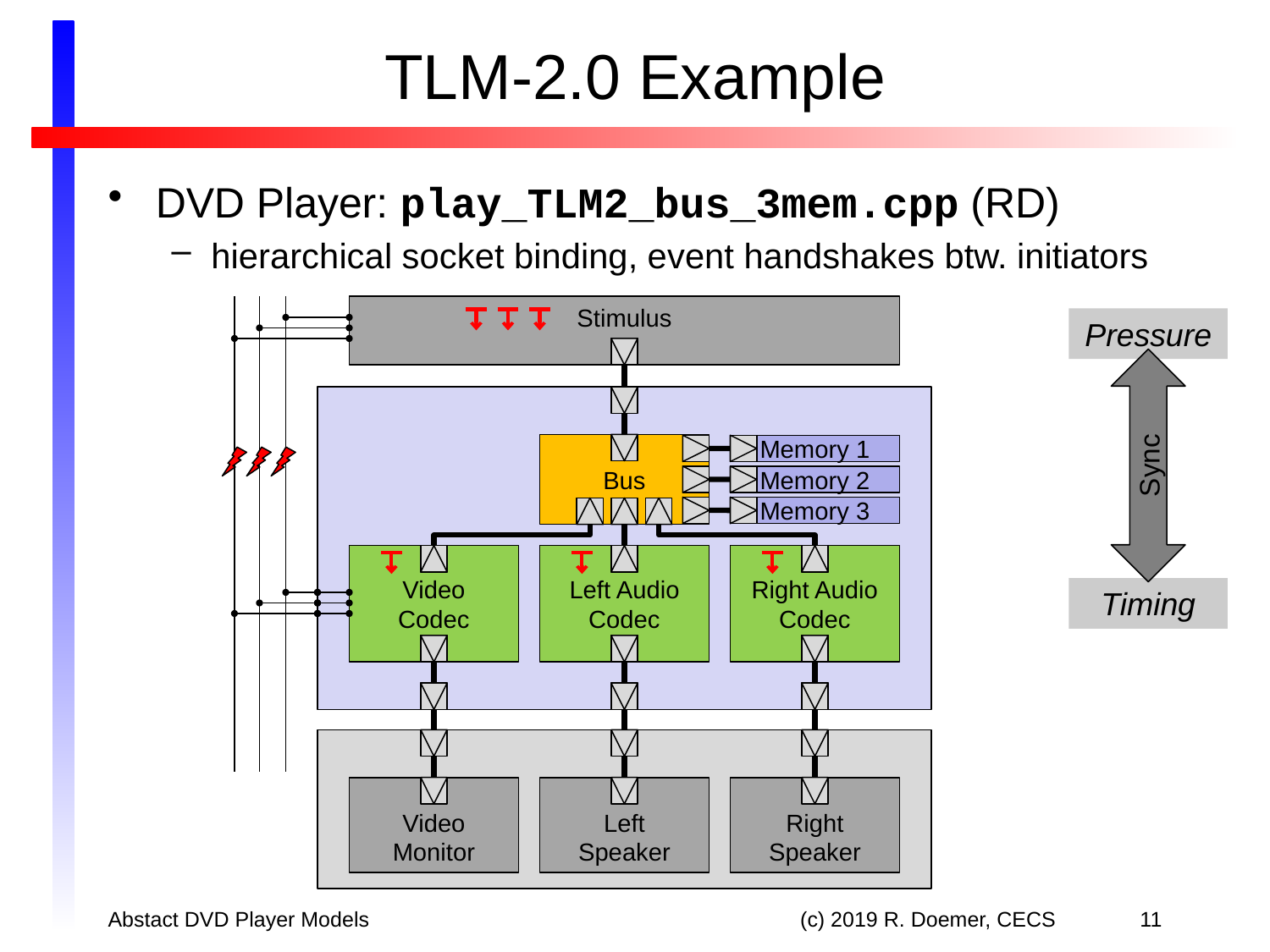

# TLM-2.0 Example
DVD Player: play_TLM2_bus_3mem.cpp (RD)
hierarchical socket binding, event handshakes btw. initiators
Stimulus
Pressure

Sync
Bus

Memory 1

Memory 2

Memory 3

Video
Codec

Left Audio
Codec

Right Audio
Codec

Timing

Video
Monitor

Left
Speaker

Right
Speaker

Abstact DVD Player Models
(c) 2019 R. Doemer, CECS
11